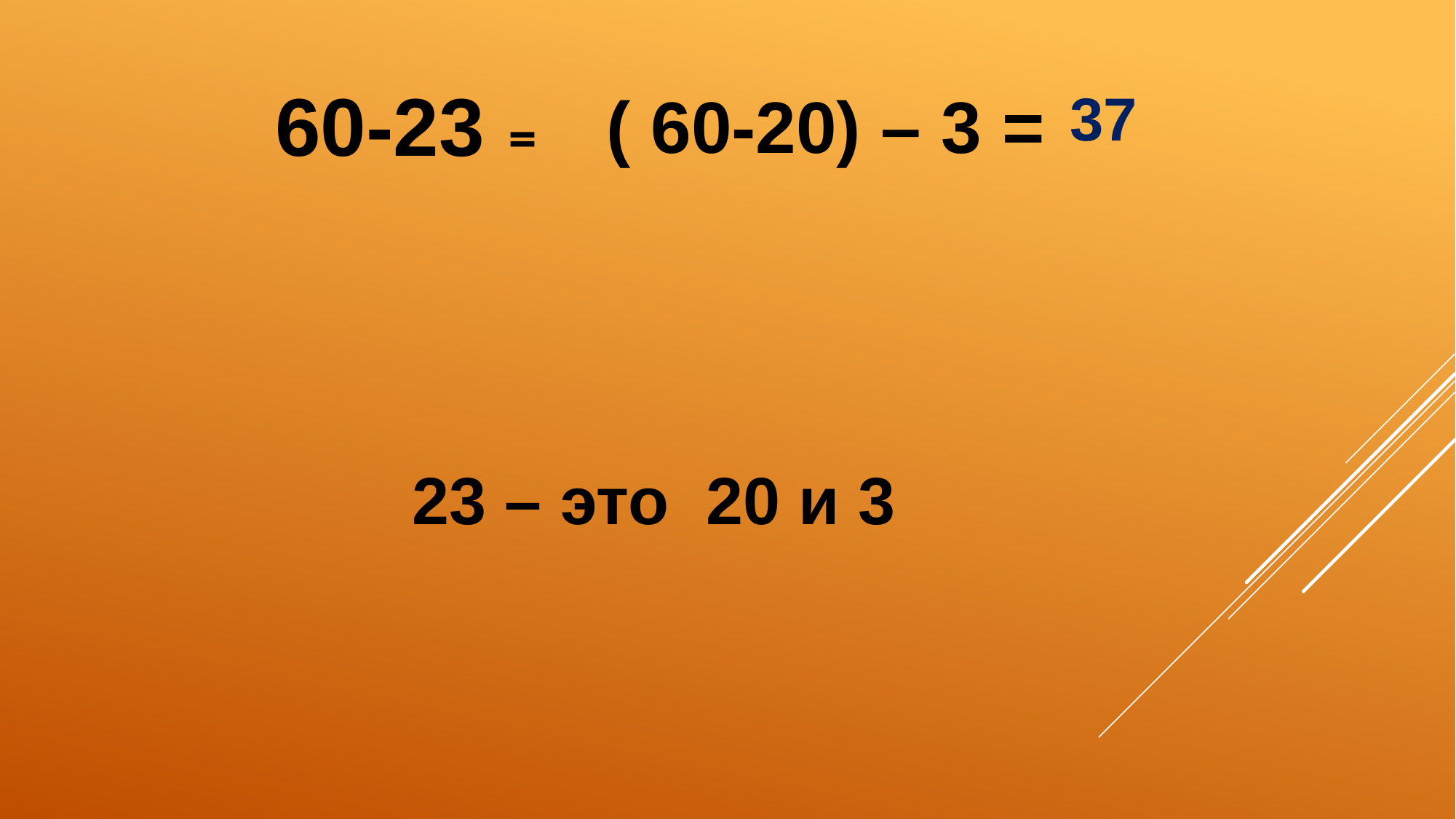

60-23
37
( 60-20) – 3 =
=
23 – это  20 и 3